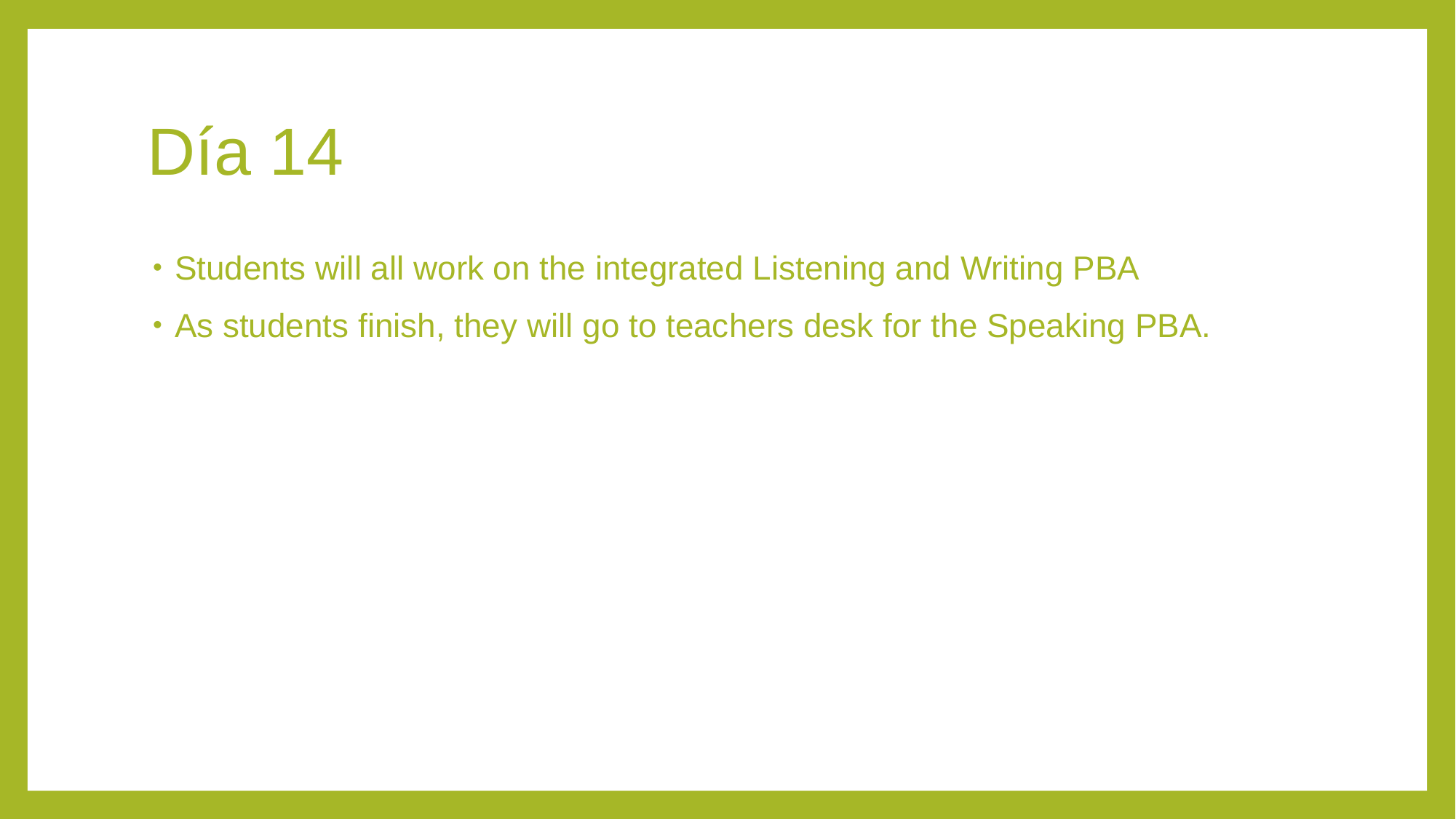

# Día 14
Students will all work on the integrated Listening and Writing PBA
As students finish, they will go to teachers desk for the Speaking PBA.